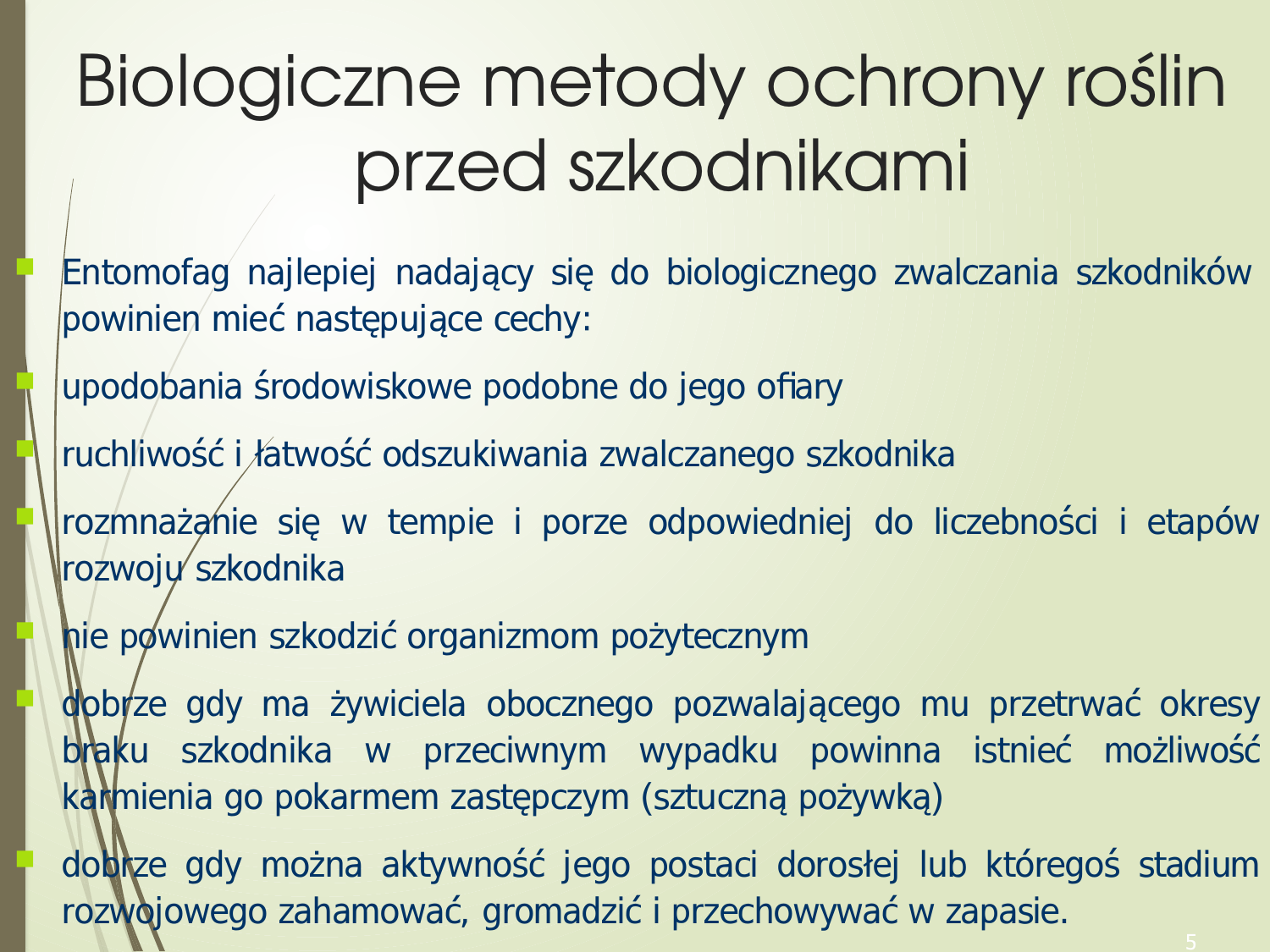

Biologiczne metody ochrony roślin przed szkodnikami
Entomofag najlepiej nadający się do biologicznego zwalczania szkodników
powinien mieć następujące cechy:
upodobania środowiskowe podobne do jego ofiary
ruchliwość i łatwość odszukiwania zwalczanego szkodnika
rozmnażanie się w tempie i porze odpowiedniej do liczebności i etapów rozwoju szkodnika
nie powinien szkodzić organizmom pożytecznym
dobrze gdy ma żywiciela obocznego pozwalającego mu przetrwać okresy braku  szkodnika  w  przeciwnym  wypadku  powinna  istnieć  możliwość karmienia go pokarmem zastępczym (sztuczną pożywką)
dobrze gdy można aktywność jego postaci dorosłej lub któregoś stadium rozwojowego zahamować, gromadzić i przechowywać w zapasie.
5